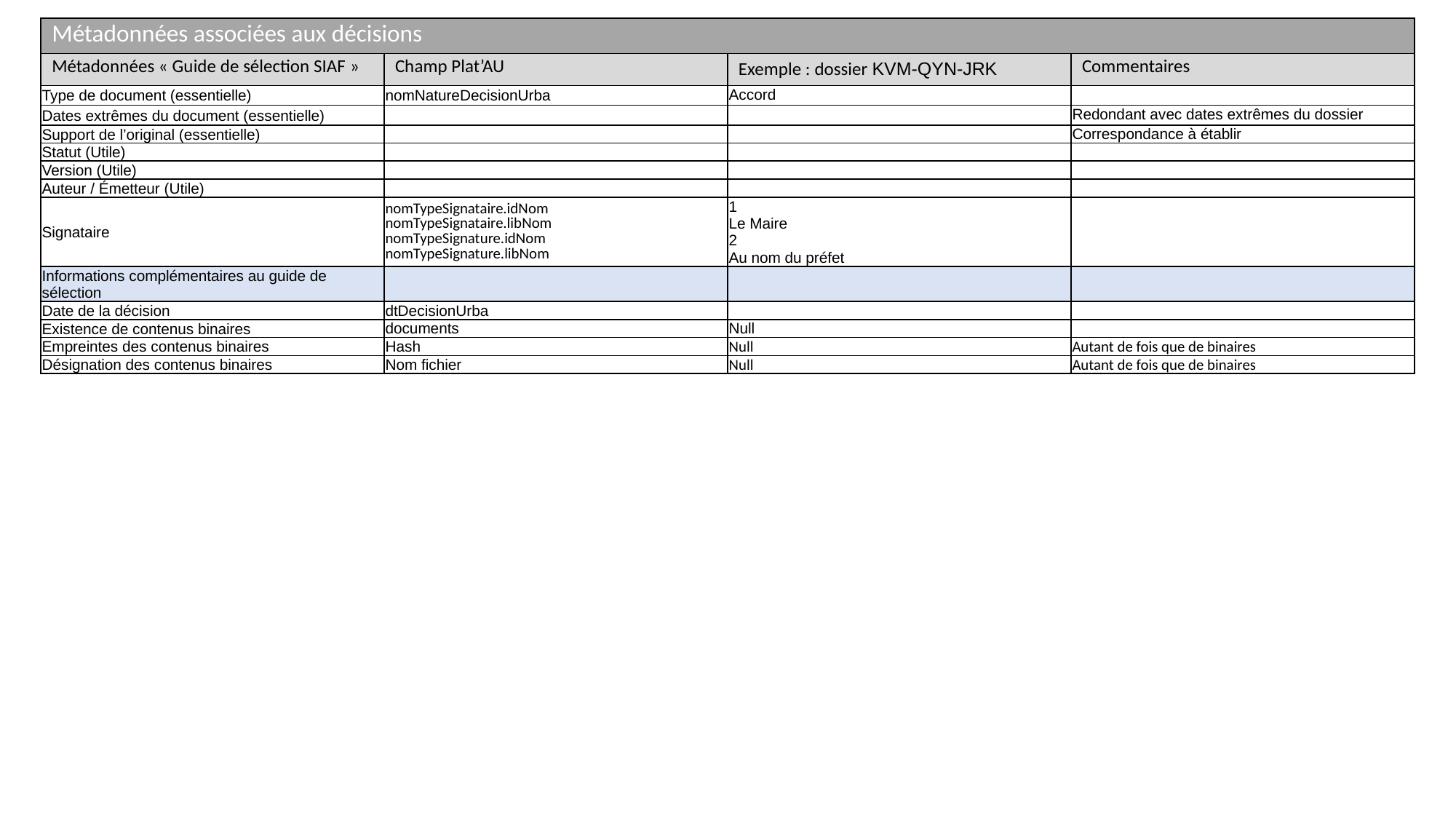

| Métadonnées associées aux décisions |  |  |  |
| --- | --- | --- | --- |
| Métadonnées « Guide de sélection SIAF » | Champ Plat’AU | Exemple : dossier KVM-QYN-JRK | Commentaires |
| Type de document (essentielle) | nomNatureDecisionUrba | Accord |  |
| Dates extrêmes du document (essentielle) |  |  | Redondant avec dates extrêmes du dossier |
| Support de l’original (essentielle) |  |  | Correspondance à établir |
| Statut (Utile) |  |  |  |
| Version (Utile) |  |  |  |
| Auteur / Émetteur (Utile) |  |  |  |
| Signataire | nomTypeSignataire.idNom nomTypeSignataire.libNom nomTypeSignature.idNom nomTypeSignature.libNom | 1 Le Maire 2 Au nom du préfet |  |
| Informations complémentaires au guide de sélection |  |  |  |
| Date de la décision | dtDecisionUrba |  |  |
| Existence de contenus binaires | documents | Null |  |
| Empreintes des contenus binaires | Hash | Null | Autant de fois que de binaires |
| Désignation des contenus binaires | Nom fichier | Null | Autant de fois que de binaires |